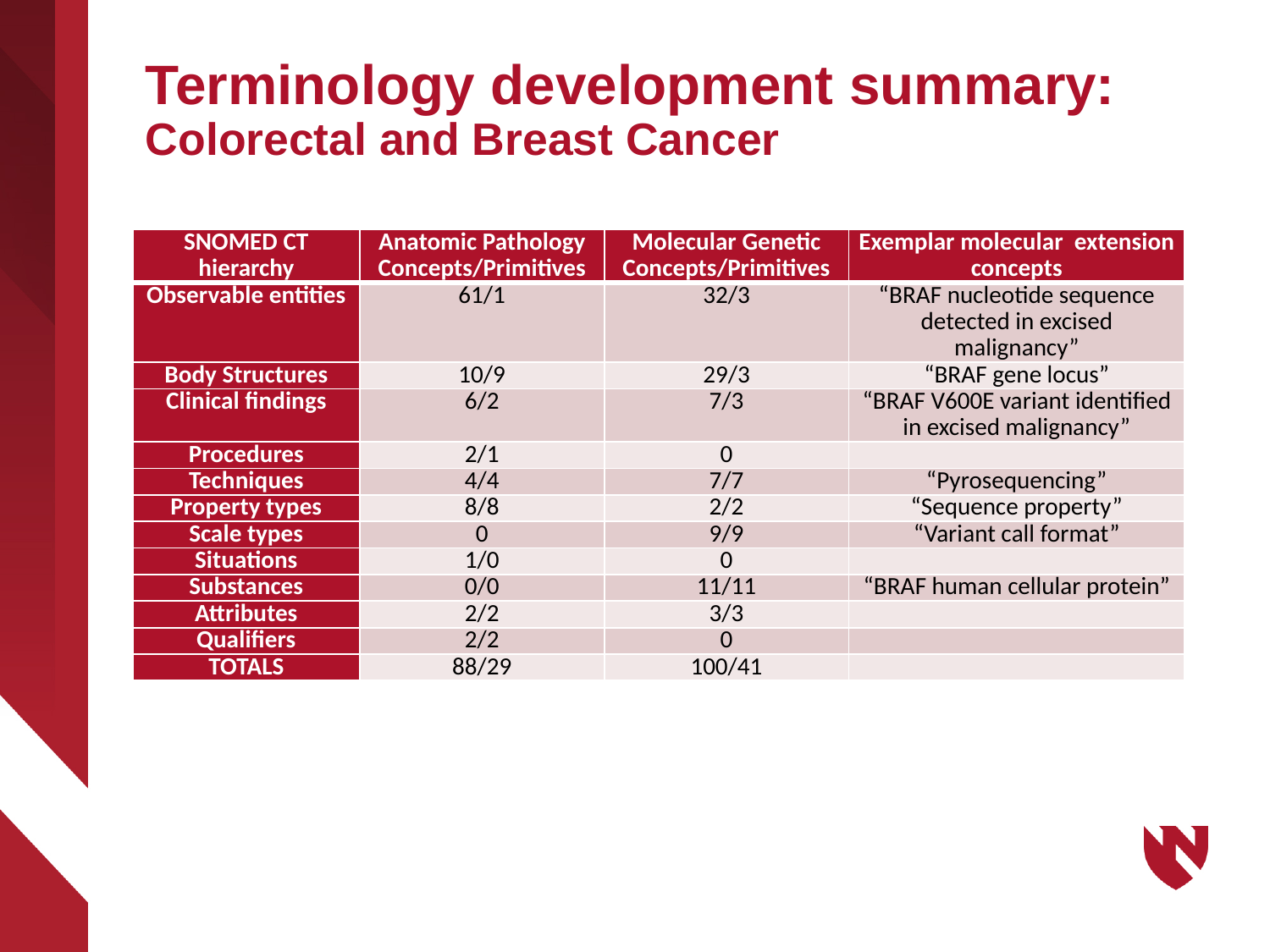

# Terminology development summary: Colorectal and Breast Cancer
| SNOMED CT hierarchy | Anatomic Pathology Concepts/Primitives | Molecular Genetic Concepts/Primitives | Exemplar molecular extension concepts |
| --- | --- | --- | --- |
| Observable entities | 61/1 | 32/3 | “BRAF nucleotide sequence detected in excised malignancy” |
| Body Structures | 10/9 | 29/3 | “BRAF gene locus” |
| Clinical findings | 6/2 | 7/3 | “BRAF V600E variant identified in excised malignancy” |
| Procedures | 2/1 | 0 |  |
| Techniques | 4/4 | 7/7 | “Pyrosequencing” |
| Property types | 8/8 | 2/2 | “Sequence property” |
| Scale types | 0 | 9/9 | “Variant call format” |
| Situations | 1/0 | 0 |  |
| Substances | 0/0 | 11/11 | “BRAF human cellular protein” |
| Attributes | 2/2 | 3/3 |  |
| Qualifiers | 2/2 | 0 |  |
| TOTALS | 88/29 | 100/41 |  |